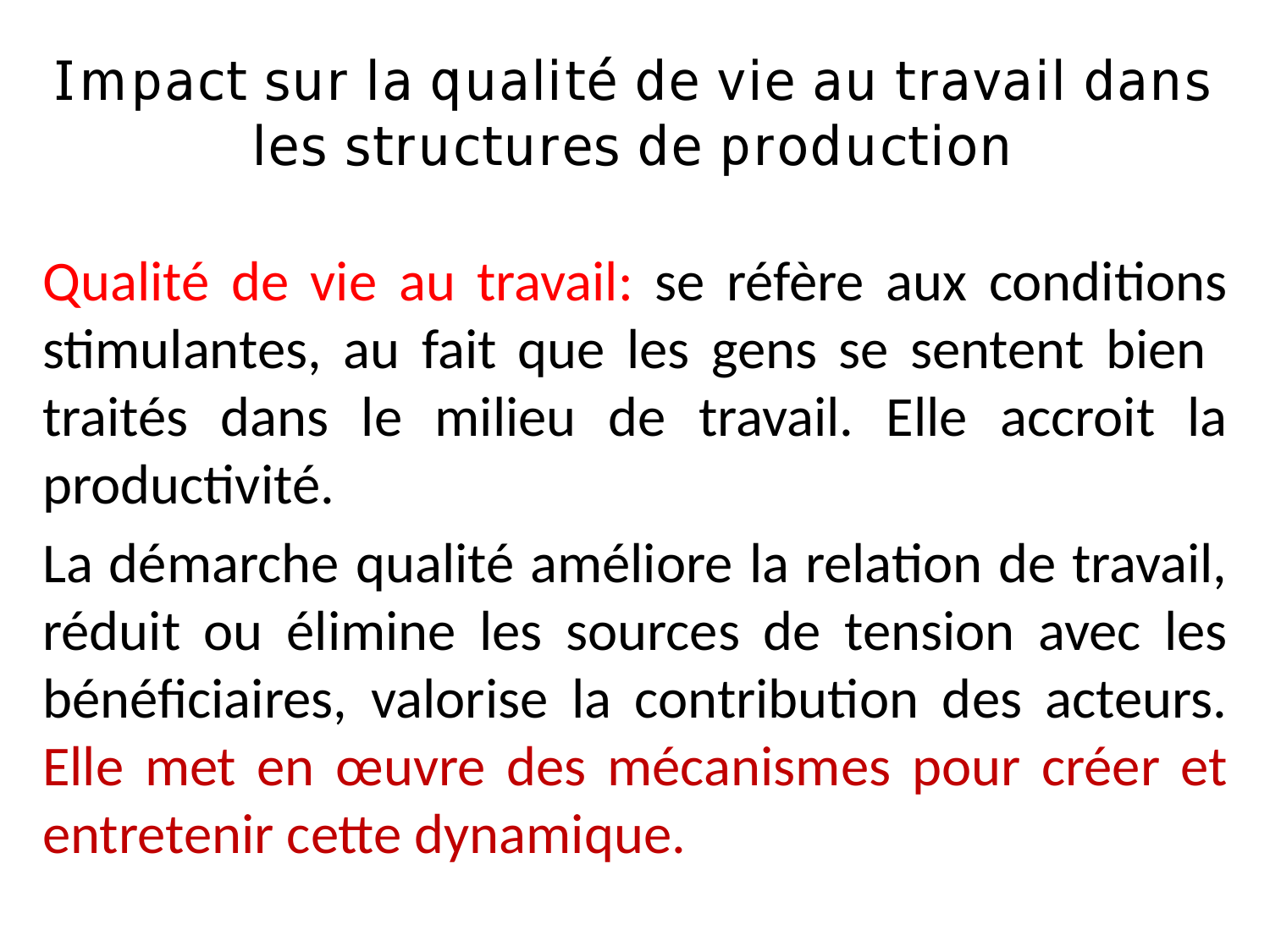

# Impact sur la qualité de vie au travail dans les structures de production
Qualité de vie au travail: se réfère aux conditions stimulantes, au fait que les gens se sentent bien  traités dans le milieu de travail. Elle accroit la productivité.
La démarche qualité améliore la relation de travail, réduit ou élimine les sources de tension avec les bénéficiaires, valorise la contribution des acteurs. Elle met en œuvre des mécanismes pour créer et entretenir cette dynamique.